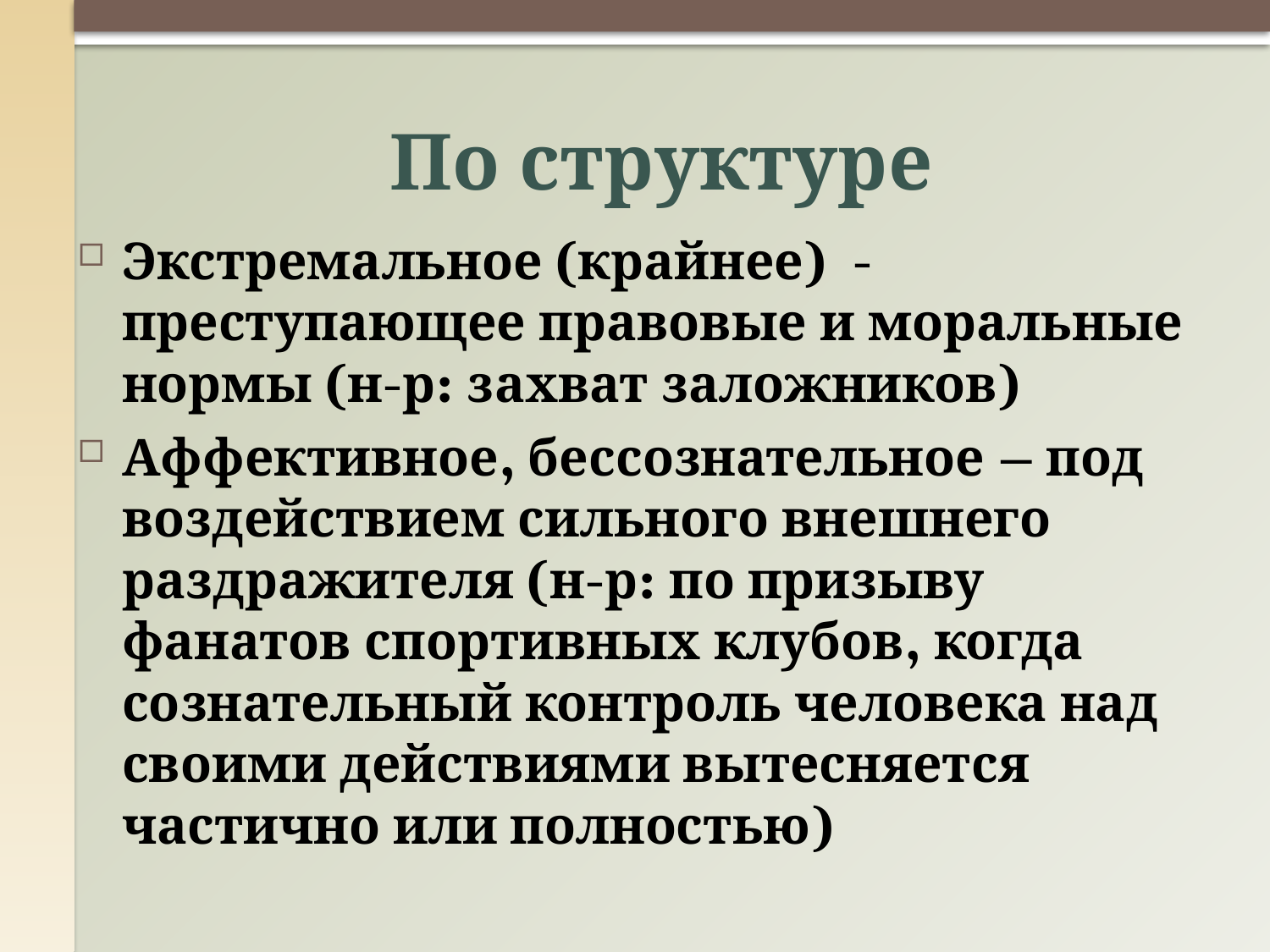

# По структуре
Экстремальное (крайнее)  - преступающее правовые и моральные нормы (н-р: захват заложников)
Аффективное, бессознательное – под воздействием сильного внешнего раздражителя (н-р: по призыву фанатов спортивных клубов, когда сознательный контроль человека над своими действиями вытесняется частично или полностью)